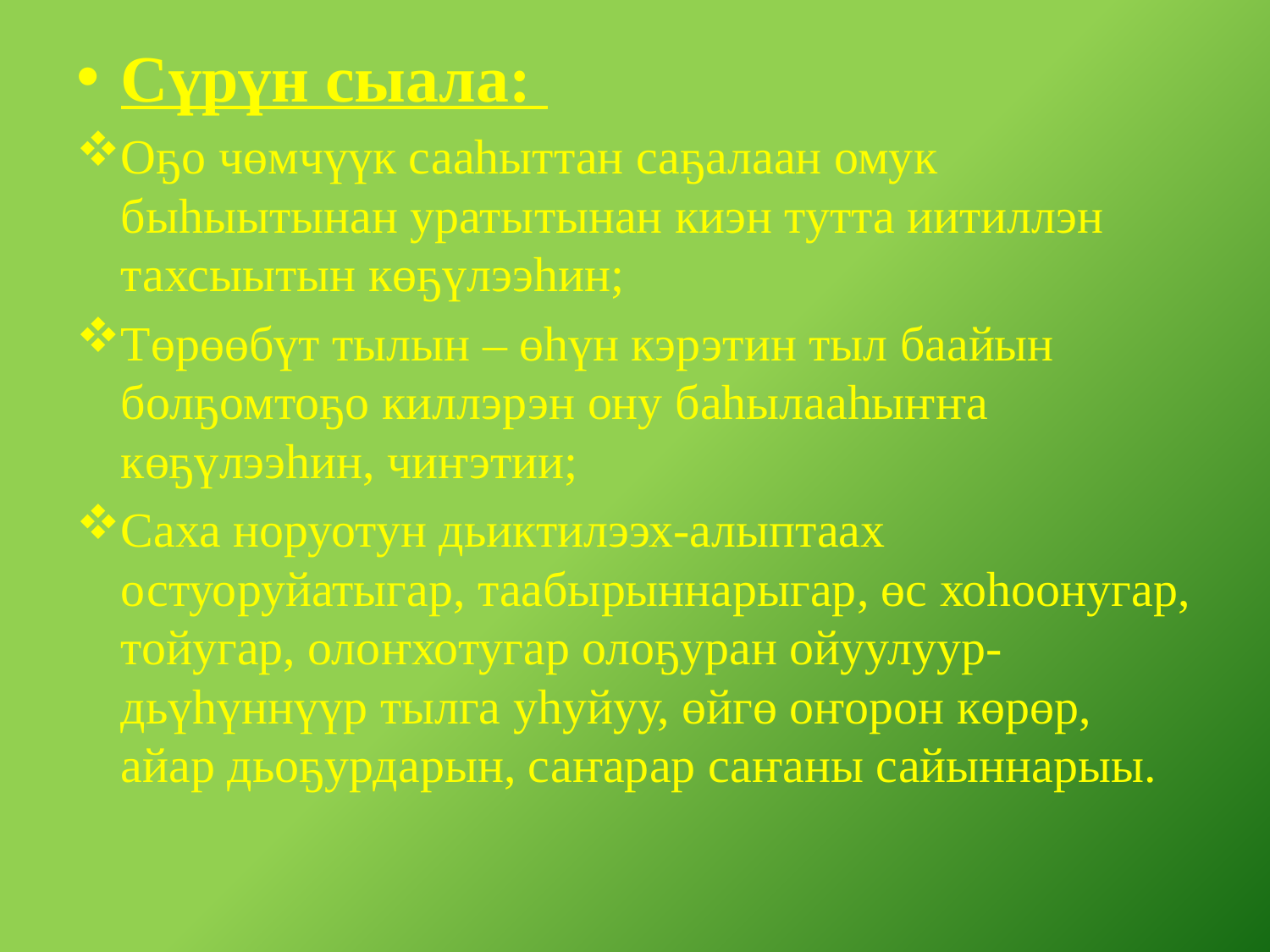

Сүрүн сыала:
Оҕо чөмчүүк сааһыттан саҕалаан омук быһыытынан уратытынан киэн тутта иитиллэн тахсыытын көҕүлээһин;
Төрөөбүт тылын – өһүн кэрэтин тыл баайын болҕомтоҕо киллэрэн ону баһылааһыҥҥа көҕүлээһин, чиҥэтии;
Саха норуотун дьиктилээх-алыптаах остуоруйатыгар, таабырыннарыгар, өс хоһоонугар, тойугар, олоҥхотугар олоҕуран ойуулуур-дьүһүннүүр тылга уһуйуу, өйгө оҥорон көрөр, айар дьоҕурдарын, саҥарар саҥаны сайыннарыы.